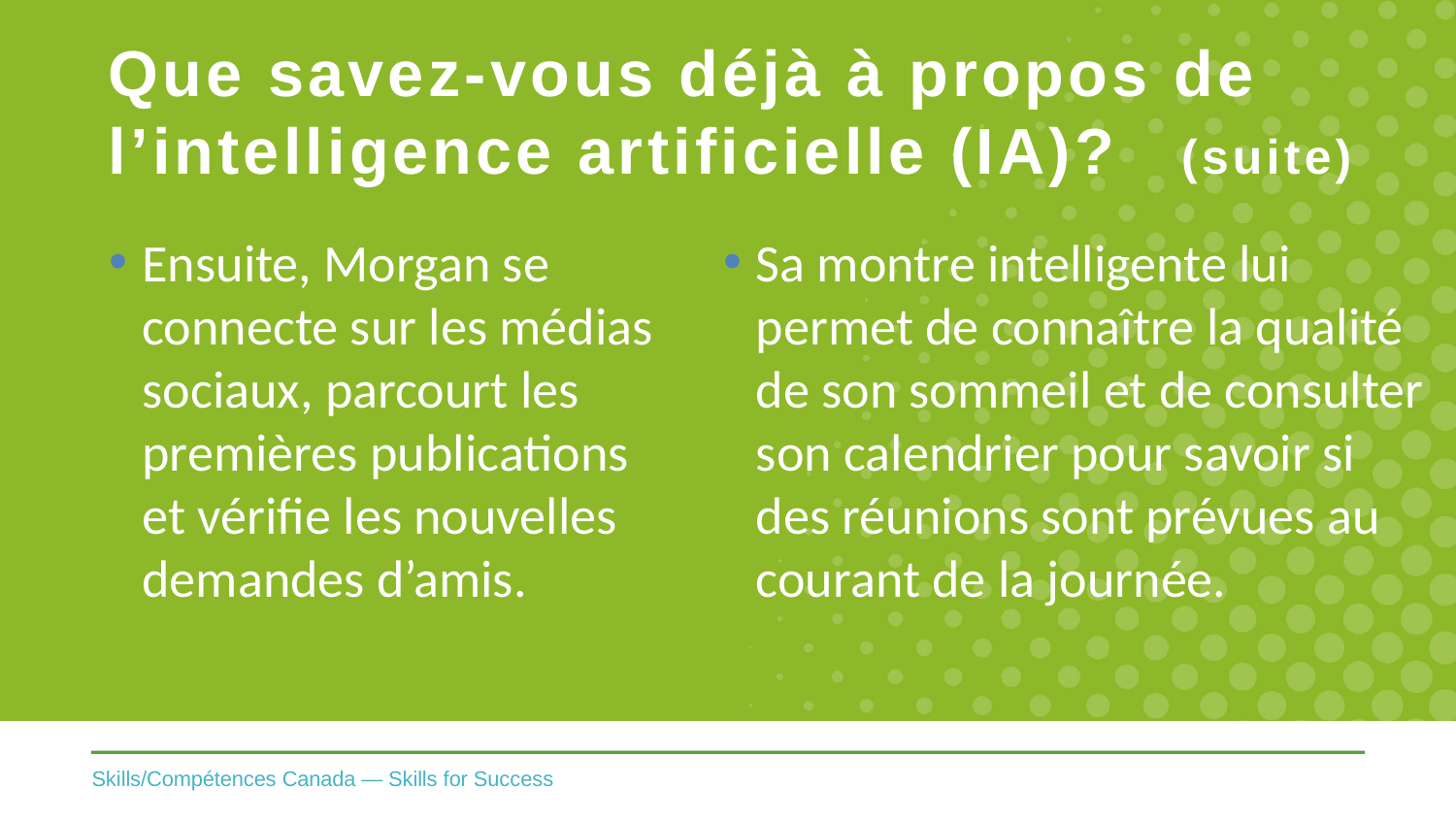

# Que savez-vous déjà à propos de l’intelligence artificielle (IA)?   (suite)
Ensuite, Morgan se connecte sur les médias sociaux, parcourt les premières publications et vérifie les nouvelles demandes d’amis.

Sa montre intelligente lui permet de connaître la qualité de son sommeil et de consulter son calendrier pour savoir si des réunions sont prévues au courant de la journée.